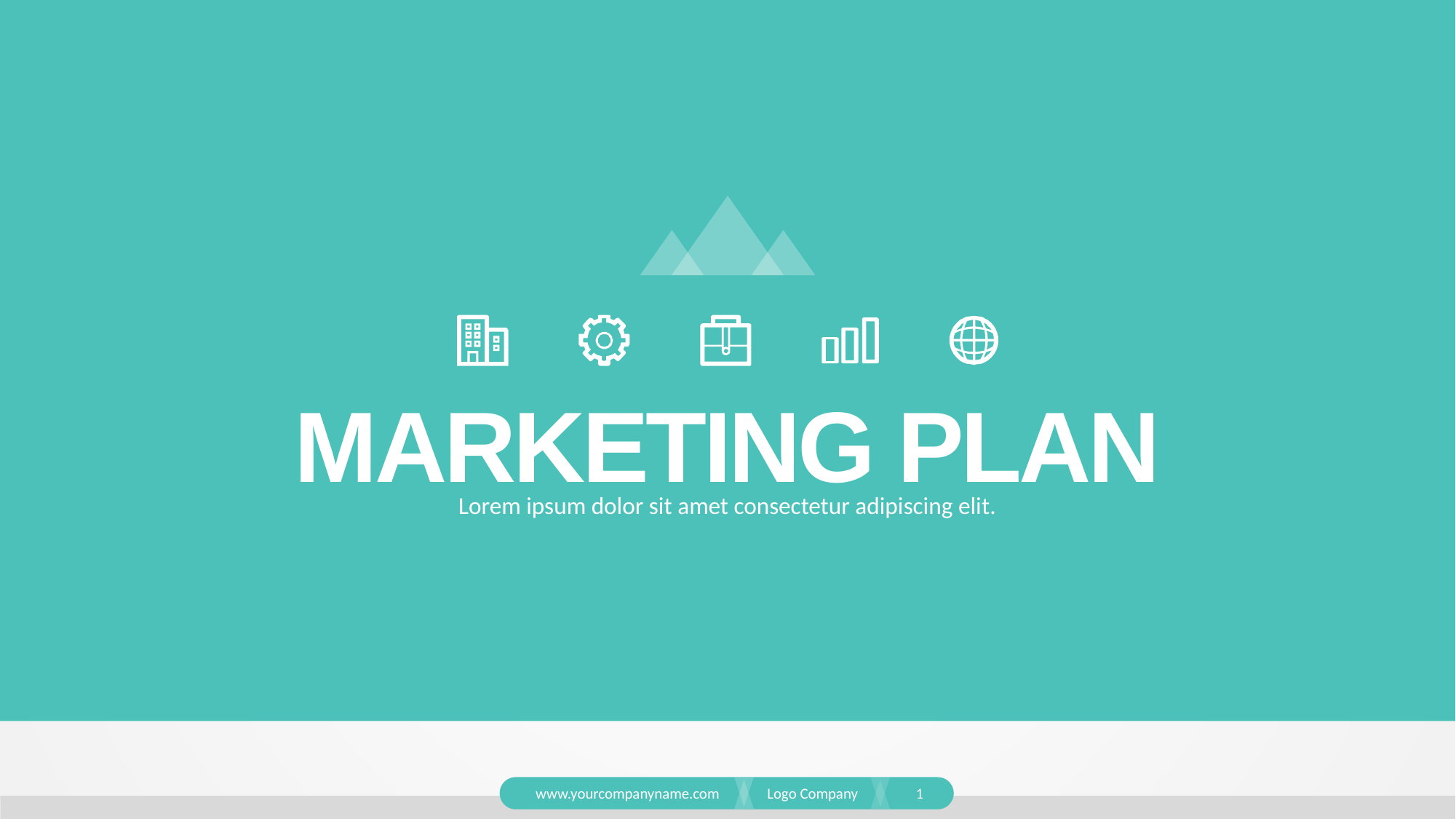

MARKETING PLAN
Lorem ipsum dolor sit amet consectetur adipiscing elit.
1